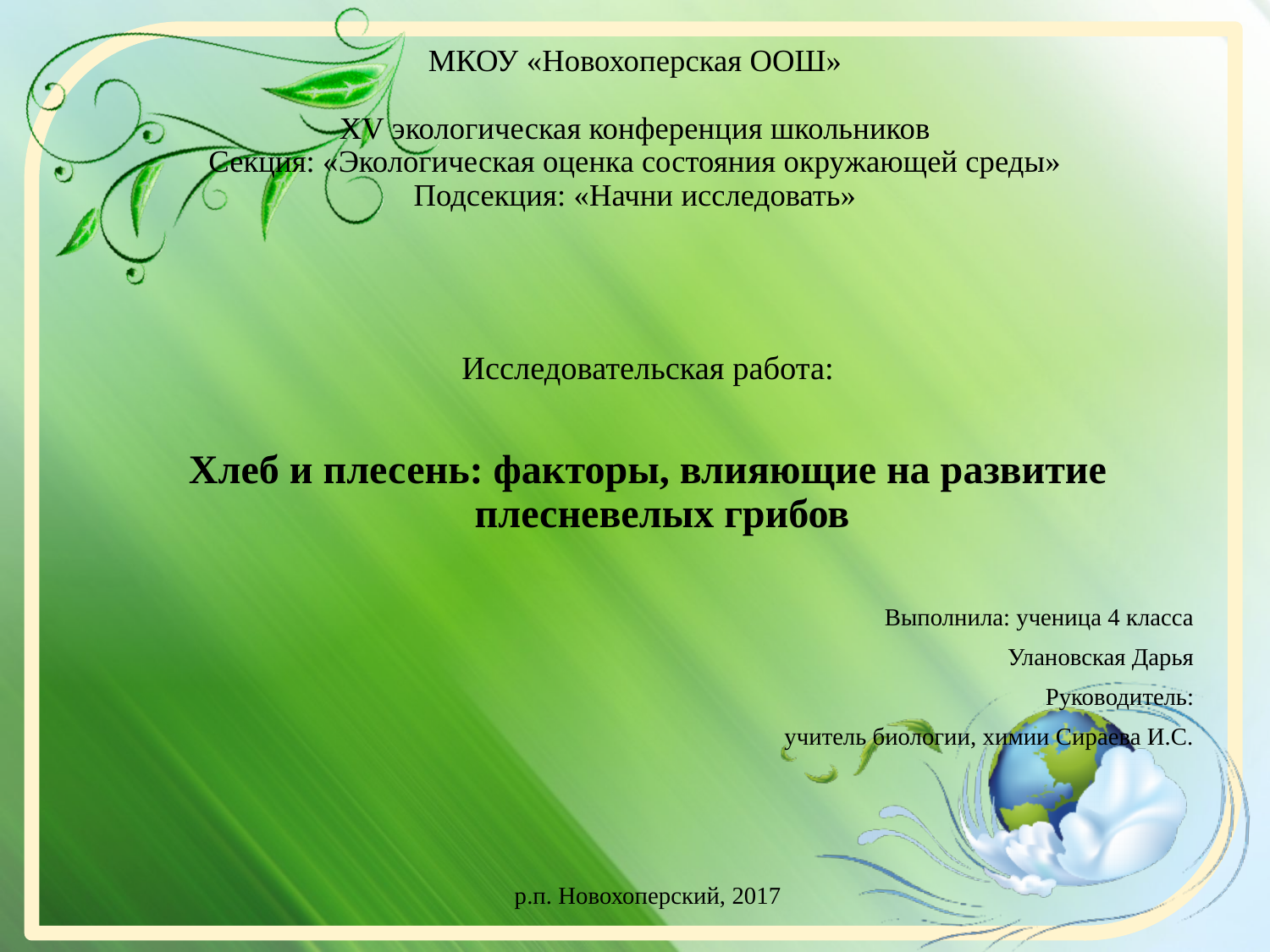

# МКОУ «Новохоперская ООШ» XV экологическая конференция школьников Секция: «Экологическая оценка состояния окружающей среды» Подсекция: «Начни исследовать»

Исследовательская работа:

Хлеб и плесень: факторы, влияющие на развитие плесневелых грибов

Выполнила: ученица 4 класса
 Улановская Дарья
Руководитель:
 учитель биологии, химии Сираева И.С.

р.п. Новохоперский, 2017